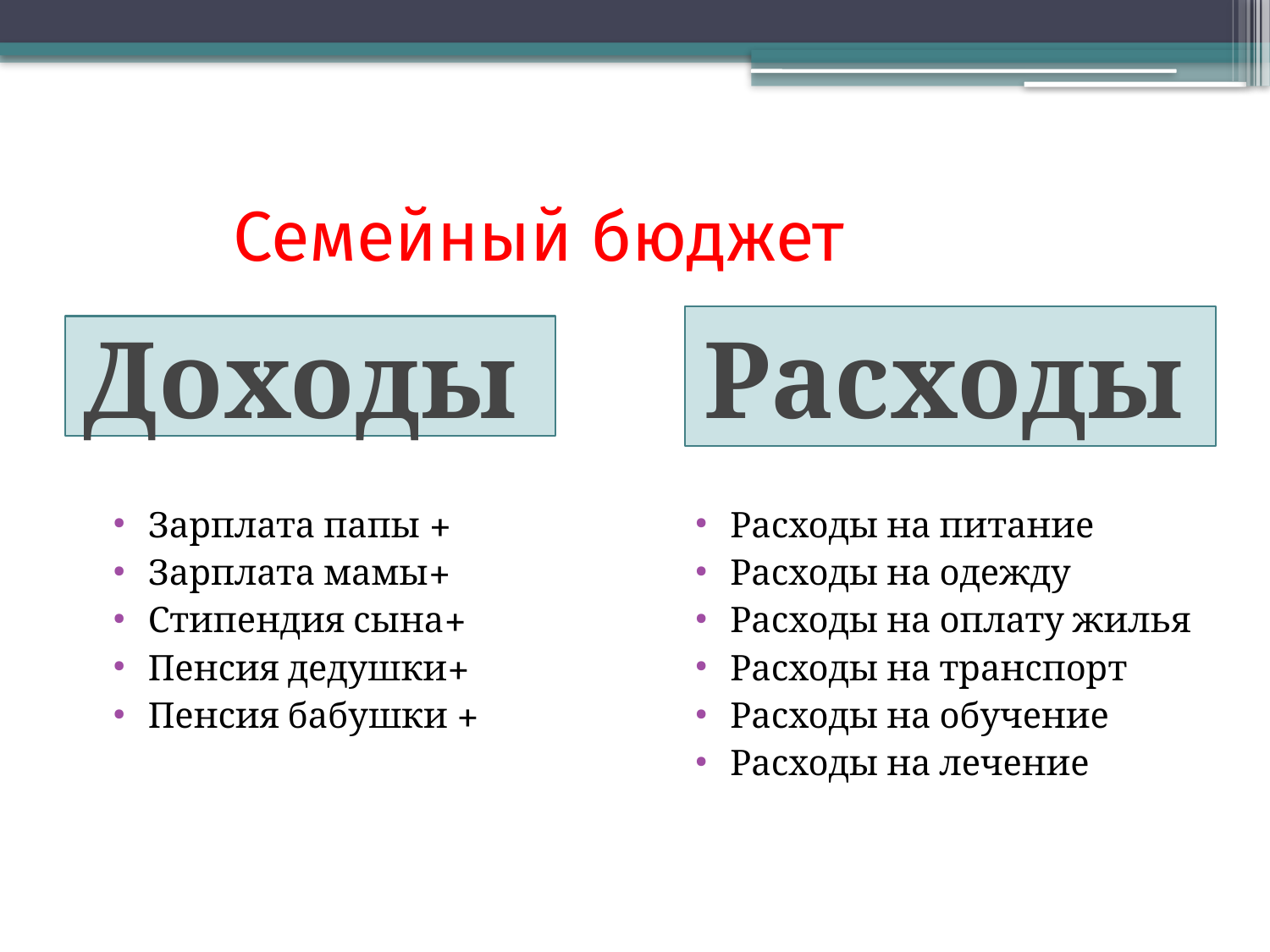

# Семейный бюджет
Расходы
Доходы
Зарплата папы +
Зарплата мамы+
Стипендия сына+
Пенсия дедушки+
Пенсия бабушки +
Расходы на питание
Расходы на одежду
Расходы на оплату жилья
Расходы на транспорт
Расходы на обучение
Расходы на лечение